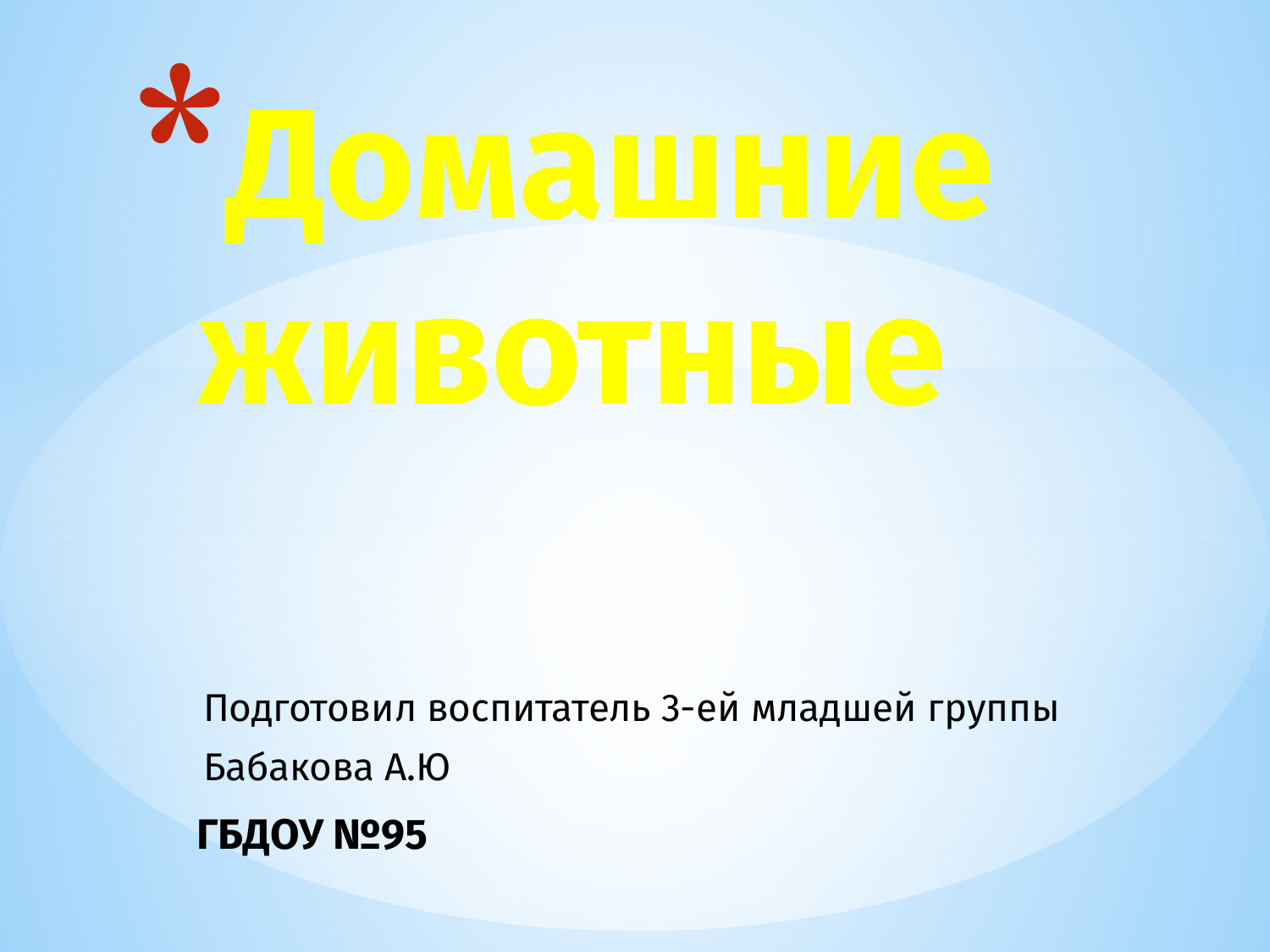

# Домашние животные ГБДОУ №95
Подготовил воспитатель 3-ей младшей группы
Бабакова А.Ю